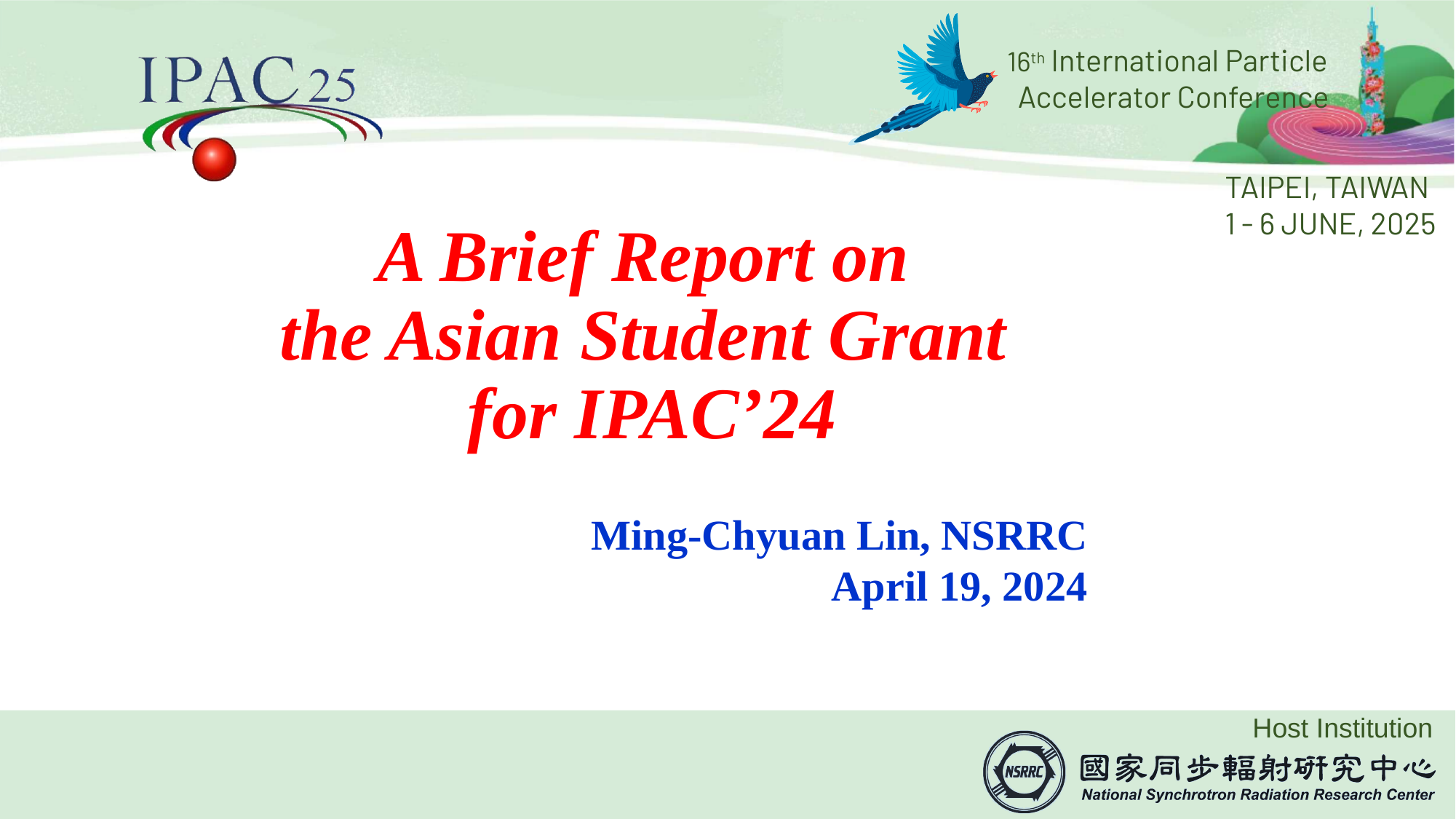

# A Brief Report on the Asian Student Grant for IPAC’24
Ming-Chyuan Lin, NSRRC
April 19, 2024